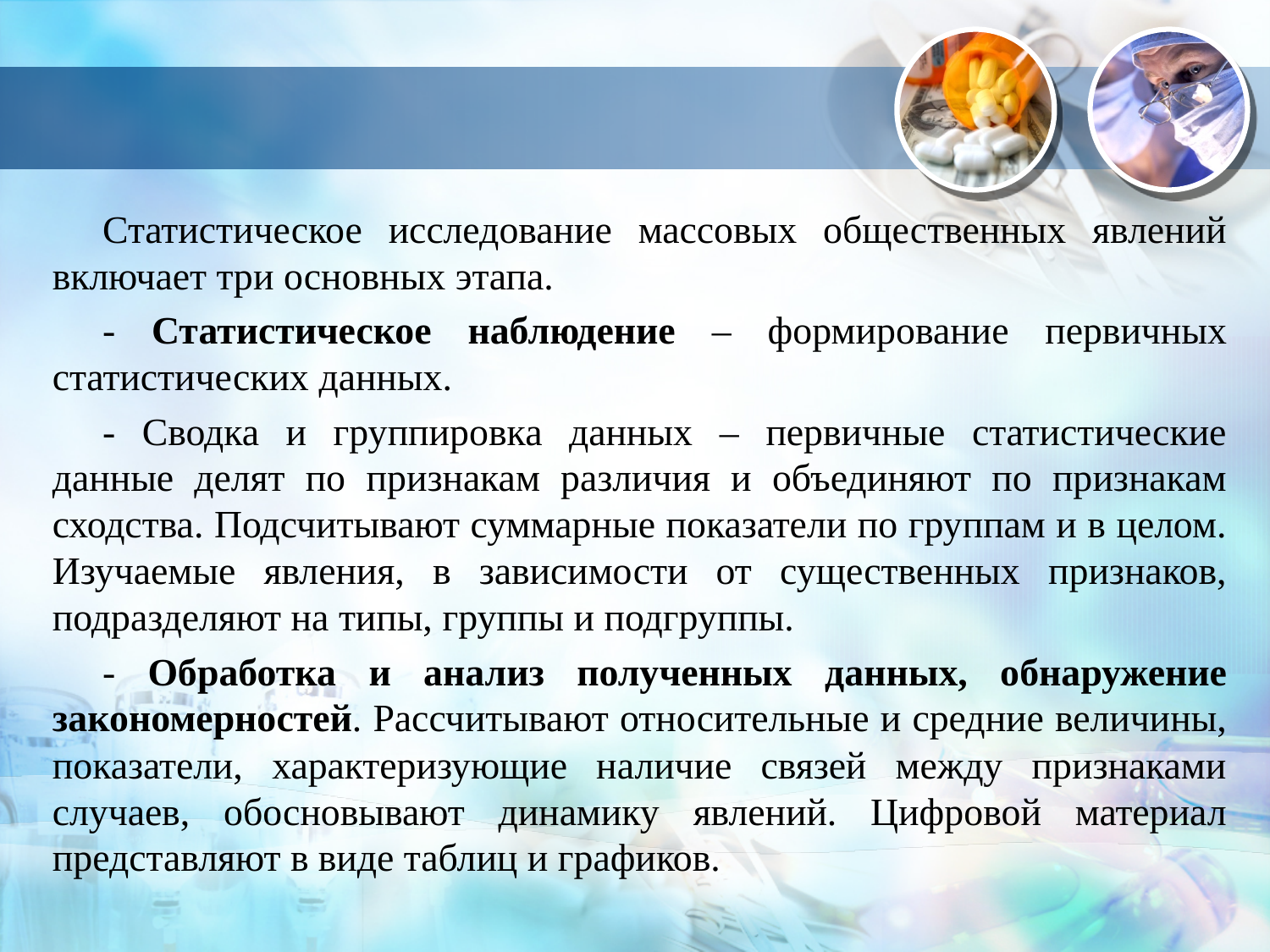

Статистическое исследование массовых общественных явлений включает три основных этапа.
- Статистическое наблюдение – формирование первичных статистических данных.
- Сводка и группировка данных – первичные статистические данные делят по признакам различия и объединяют по признакам сходства. Подсчитывают суммарные показатели по группам и в целом. Изучаемые явления, в зависимости от существенных признаков, подразделяют на типы, группы и подгруппы.
- Обработка и анализ полученных данных, обнаружение закономерностей. Рассчитывают относительные и средние величины, показатели, характеризующие наличие связей между признаками случаев, обосновывают динамику явлений. Цифровой материал представляют в виде таблиц и графиков.